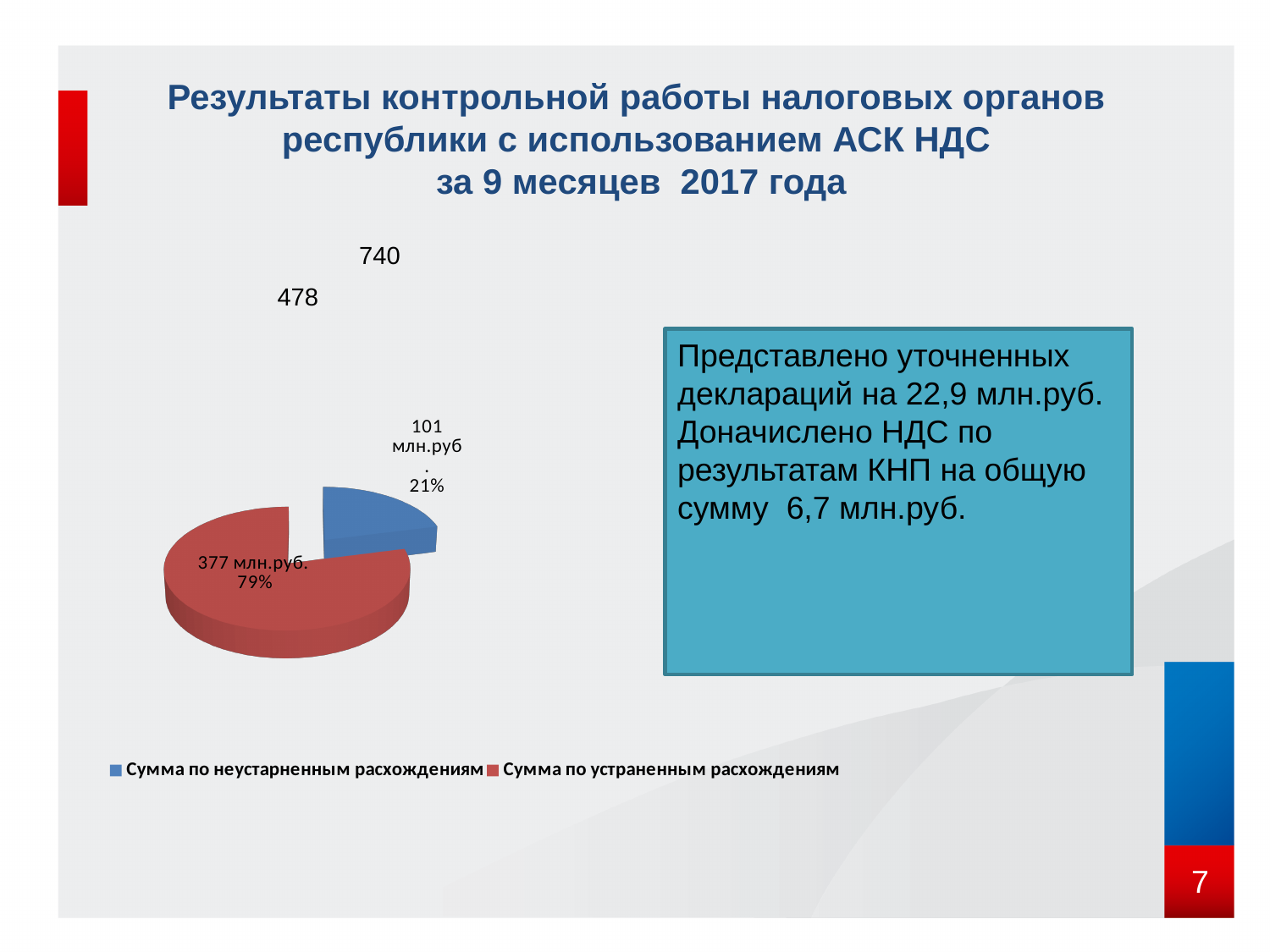

# Результаты контрольной работы налоговых органов республики с использованием АСК НДС за 9 месяцев  2017 года

[unsupported chart]

740

478

[unsupported chart]

Представлено уточненных деклараций на 22,9 млн.руб.
Доначислено НДС по результатам КНП на общую сумму  6,7 млн.руб.

7